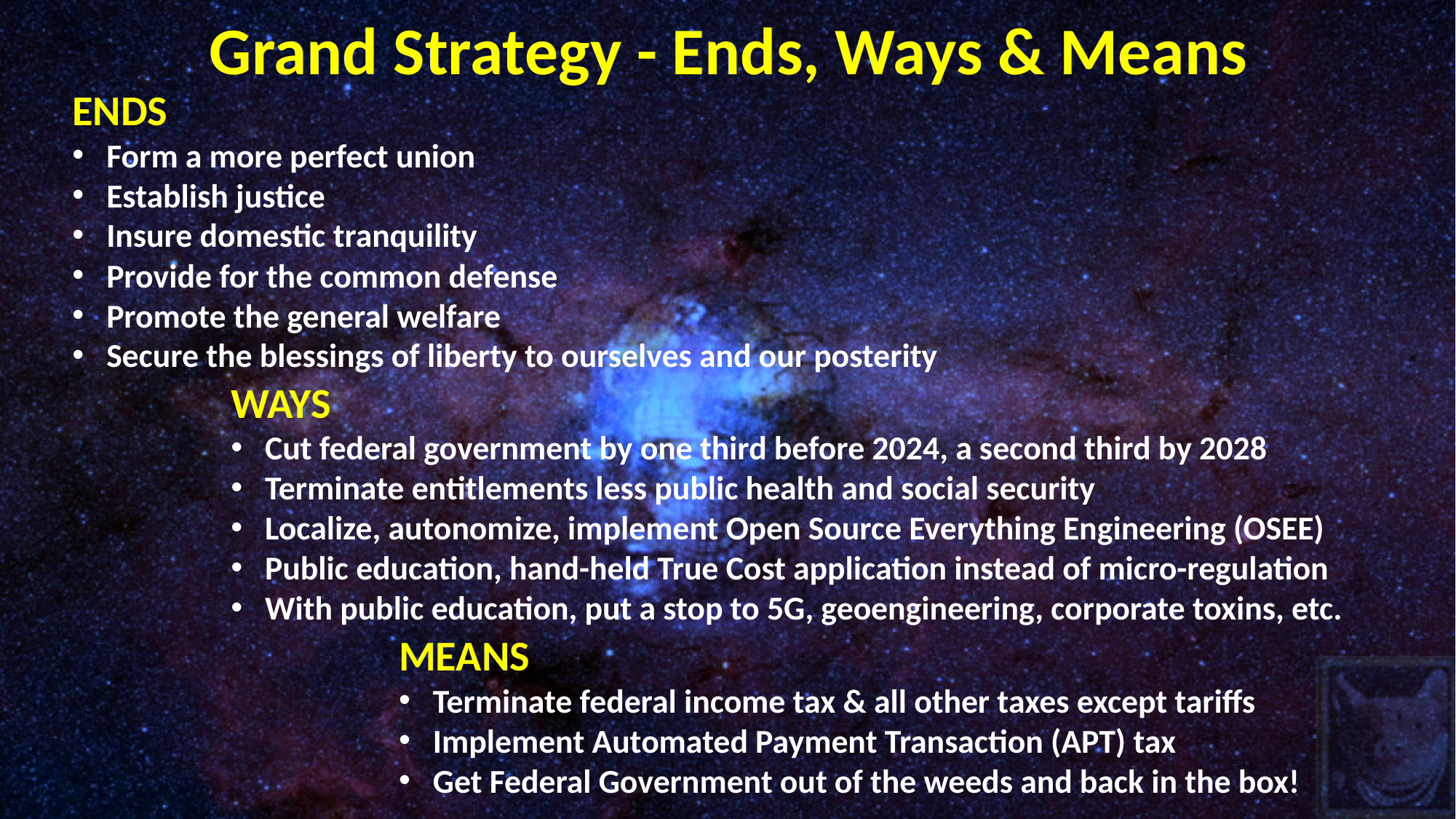

Grand Strategy - Ends, Ways & Means
ENDS
Form a more perfect union
Establish justice
Insure domestic tranquility
Provide for the common defense
Promote the general welfare
Secure the blessings of liberty to ourselves and our posterity
WAYS
Cut federal government by one third before 2024, a second third by 2028
Terminate entitlements less public health and social security
Localize, autonomize, implement Open Source Everything Engineering (OSEE)
Public education, hand-held True Cost application instead of micro-regulation
With public education, put a stop to 5G, geoengineering, corporate toxins, etc.
MEANS
Terminate federal income tax & all other taxes except tariffs
Implement Automated Payment Transaction (APT) tax
Get Federal Government out of the weeds and back in the box!